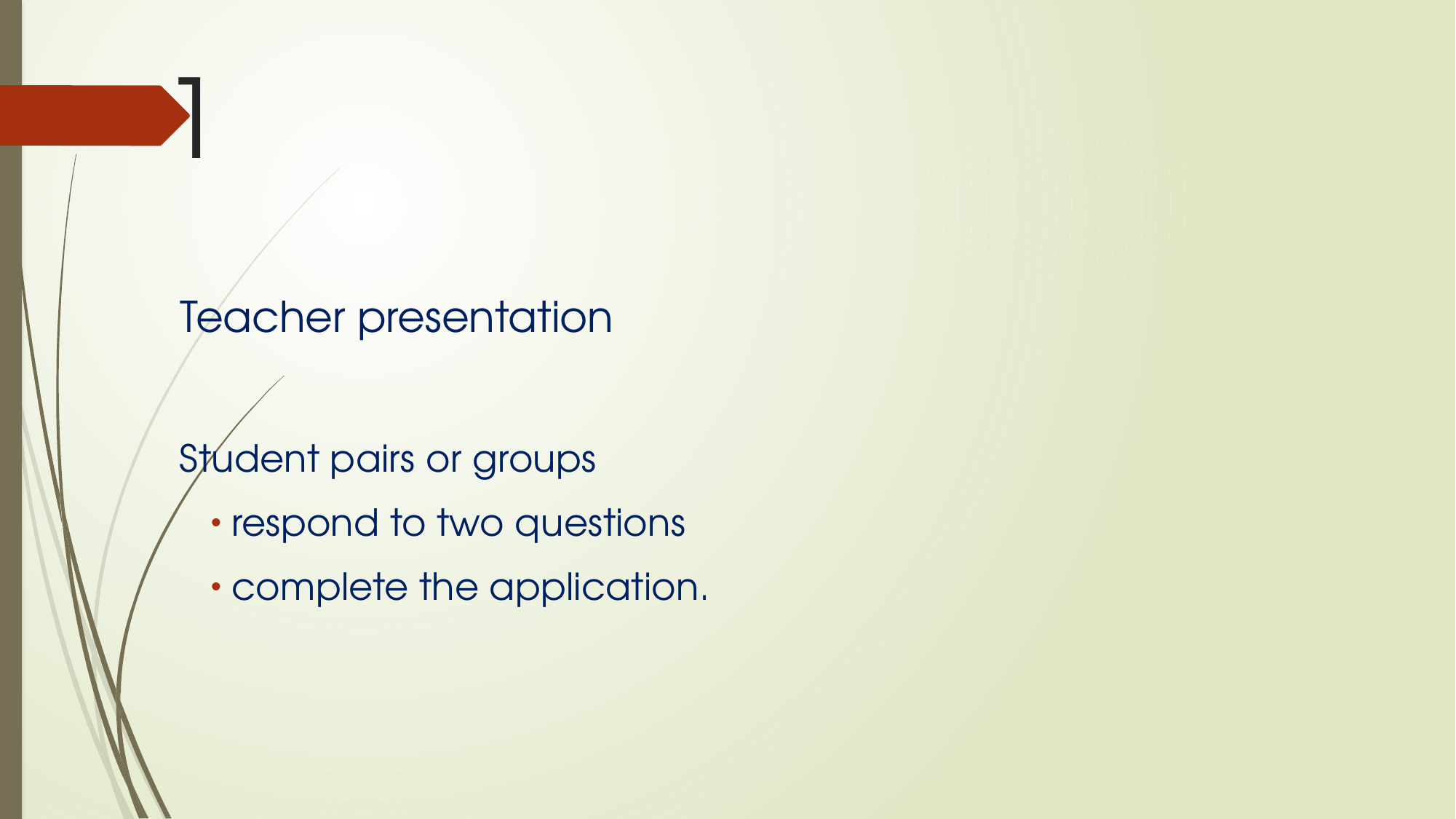

# 1
Teacher presentation
Student pairs or groups
respond to two questions
complete the application.